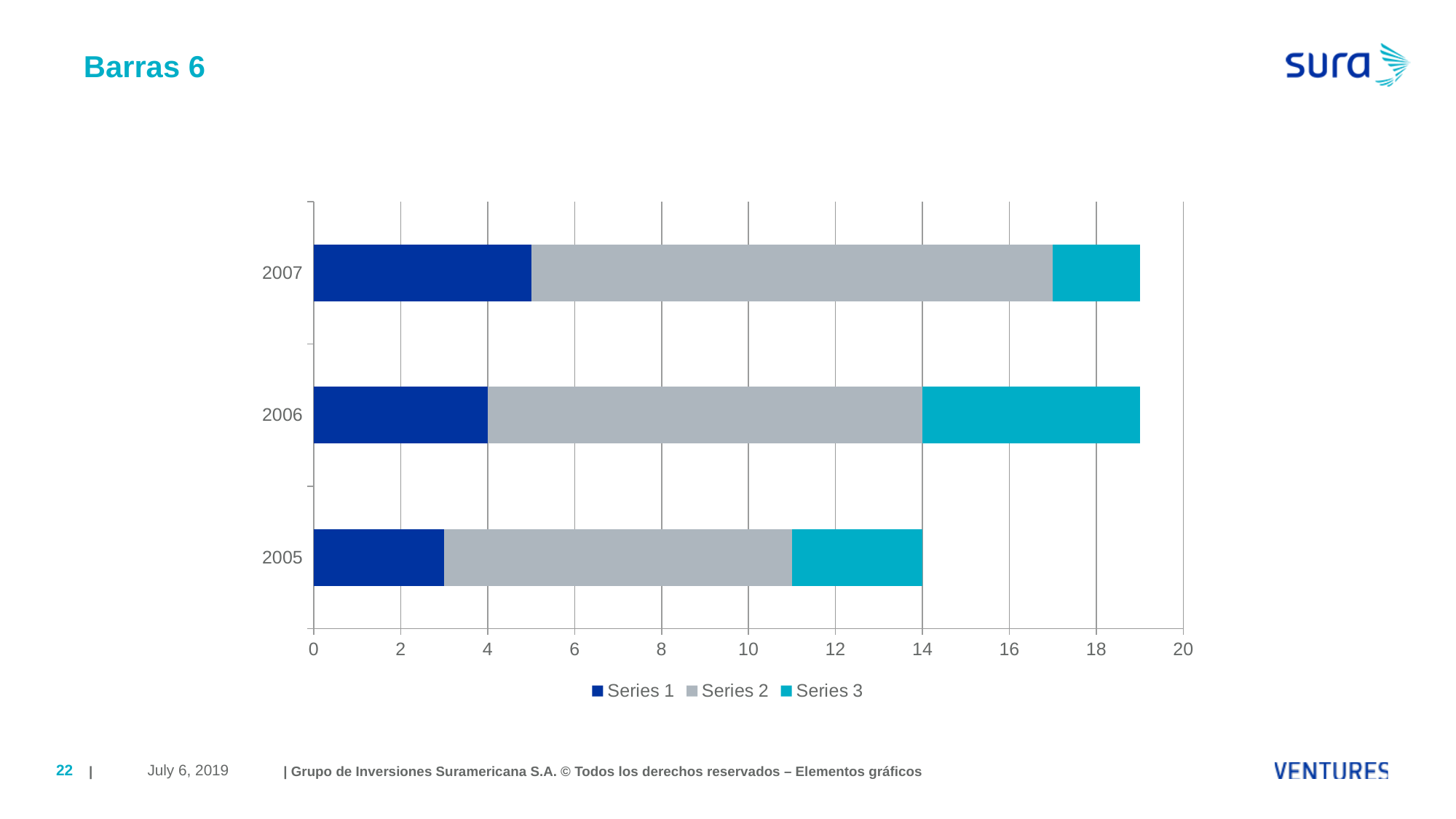

# Barras 6

### Chart

| Category | Series 1 | Series 2 | Series 3 |
|---|---|---|---|
| 2005.0 | 3.0 | 8.0 | 3.0 |
| 2006.0 | 4.0 | 10.0 | 5.0 |
| 2007.0 | 5.0 | 12.0 | 2.0 |
|                                                  | Grupo de Inversiones Suramericana S.A. © Todos los derechos reservados – Elementos gráficos
22
July 6, 2019